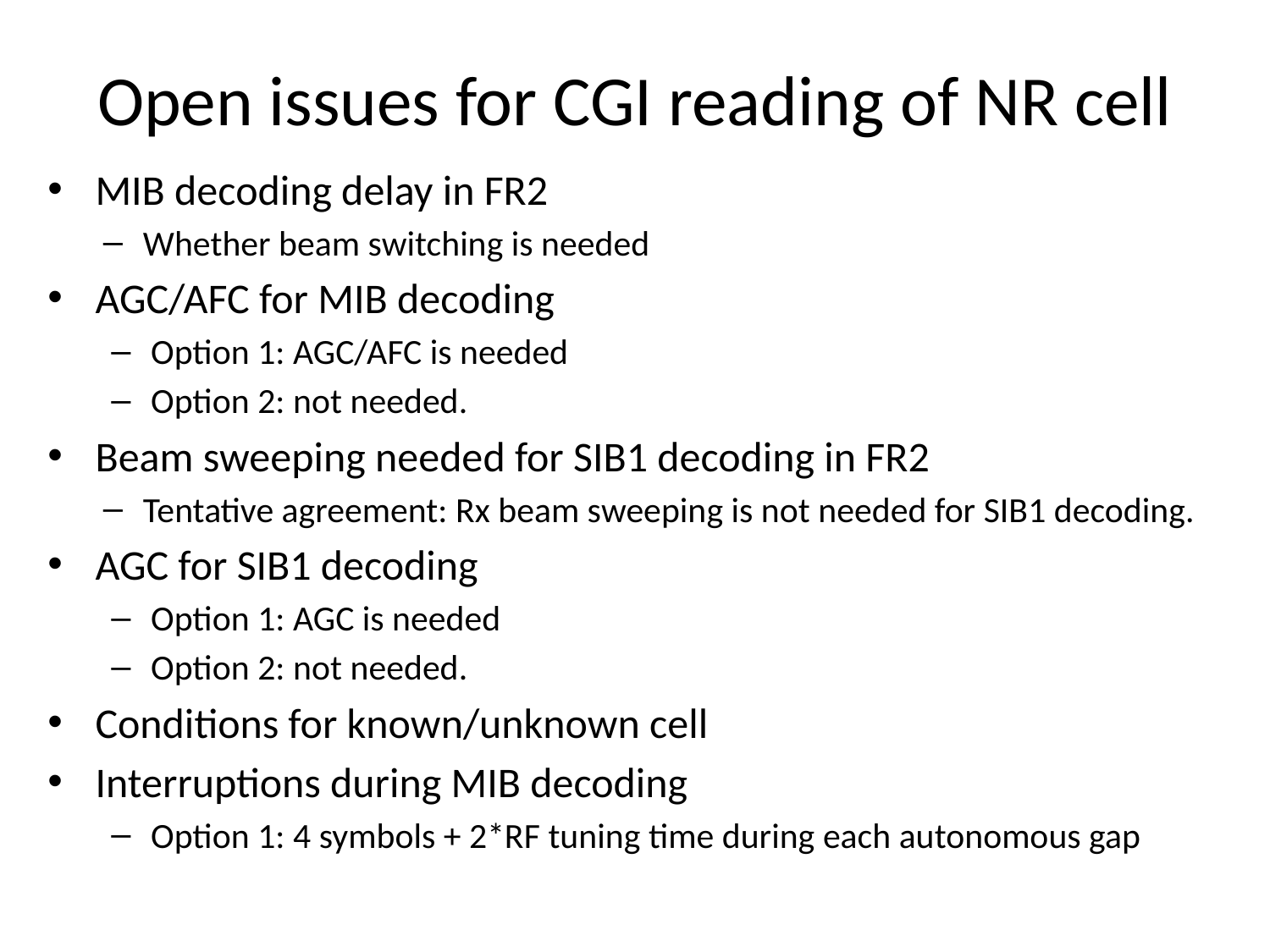

# Open issues for CGI reading of NR cell
MIB decoding delay in FR2
Whether beam switching is needed
AGC/AFC for MIB decoding
Option 1: AGC/AFC is needed
Option 2: not needed.
Beam sweeping needed for SIB1 decoding in FR2
Tentative agreement: Rx beam sweeping is not needed for SIB1 decoding.
AGC for SIB1 decoding
Option 1: AGC is needed
Option 2: not needed.
Conditions for known/unknown cell
Interruptions during MIB decoding
Option 1: 4 symbols + 2*RF tuning time during each autonomous gap

6